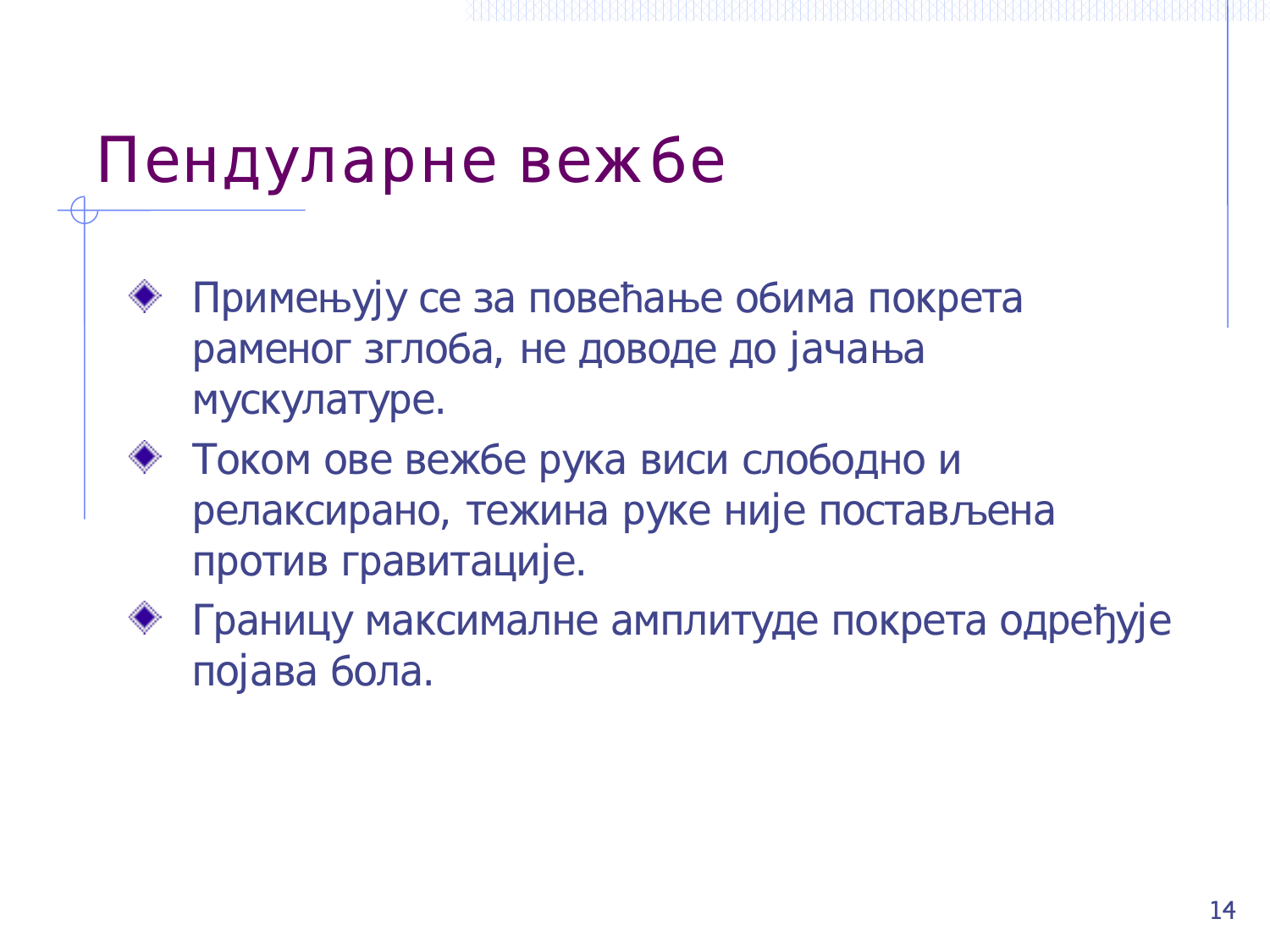

# Пендуларне вежбе
Примењују се за повећање обима покрета раменог зглоба, не доводе до јачања мускулатуре.
Током ове вежбе рука виси слободно и релаксирано, тежина руке није постављена против гравитације.
Границу максималне амплитуде покрета одређује појава бола.
14